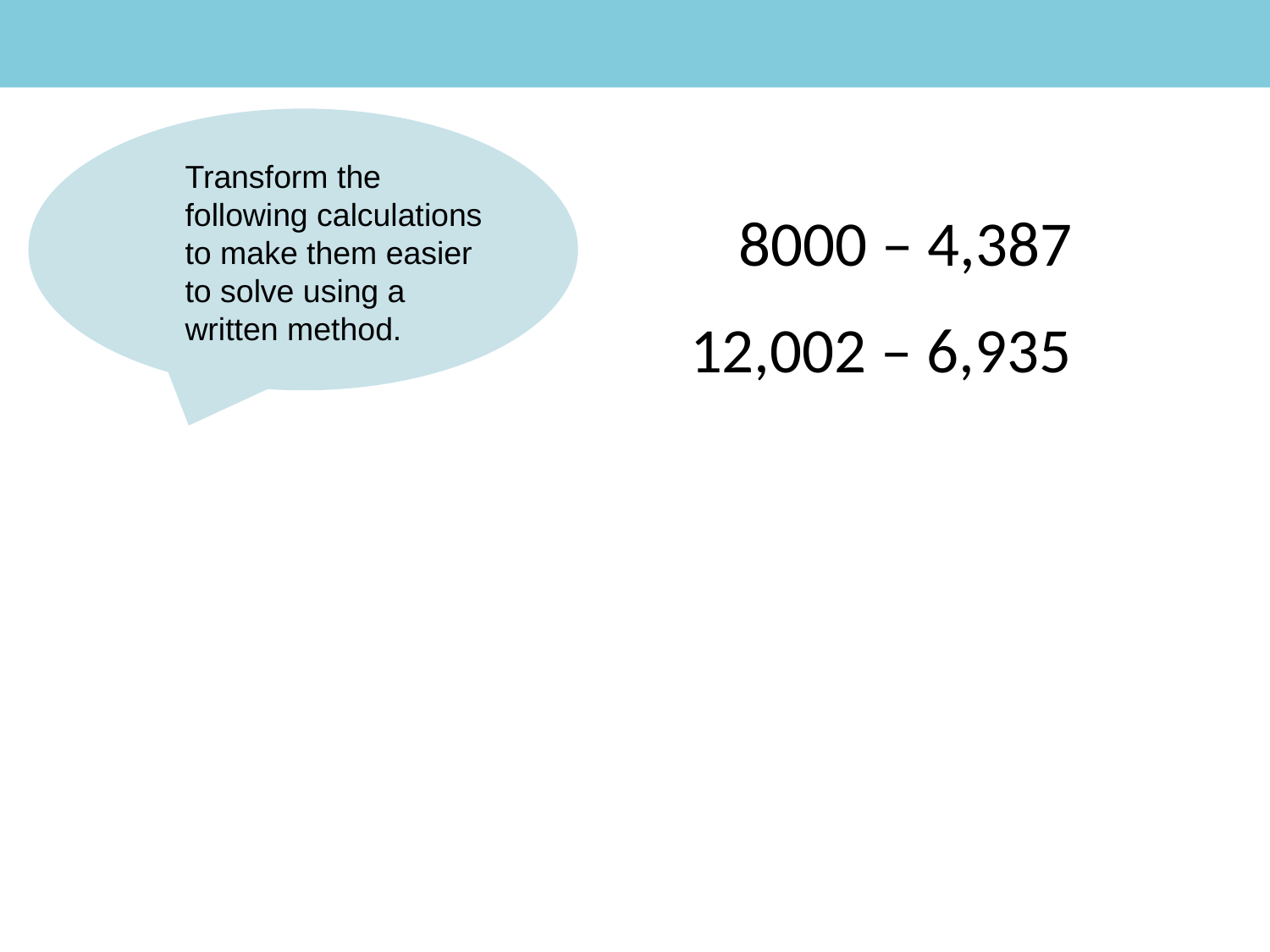

Transform the following calculations to make them easier to solve using a written method.
8000 – 4,387
12,002 – 6,935